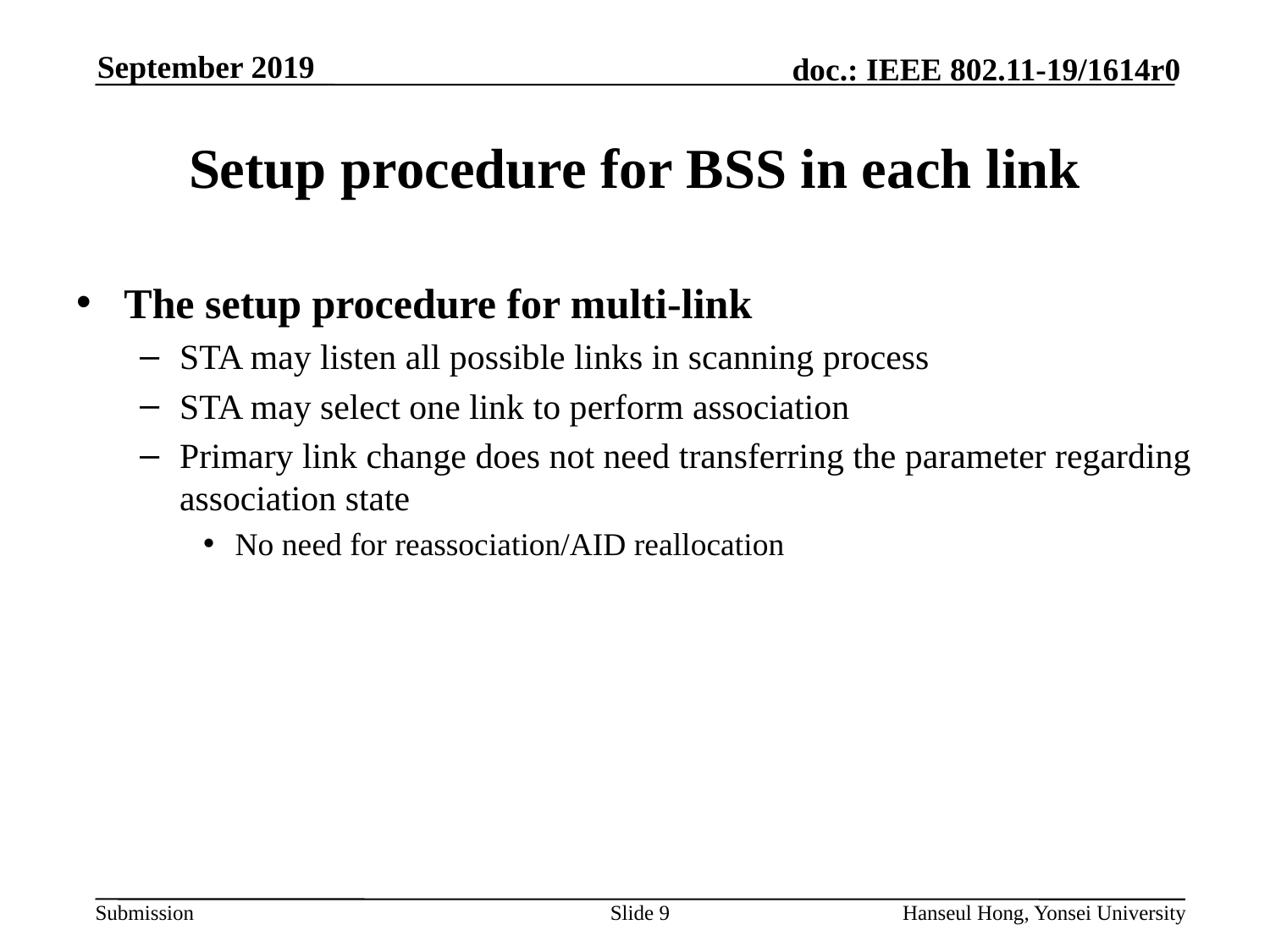

# Setup procedure for BSS in each link
The setup procedure for multi-link
STA may listen all possible links in scanning process
STA may select one link to perform association
Primary link change does not need transferring the parameter regarding association state
No need for reassociation/AID reallocation